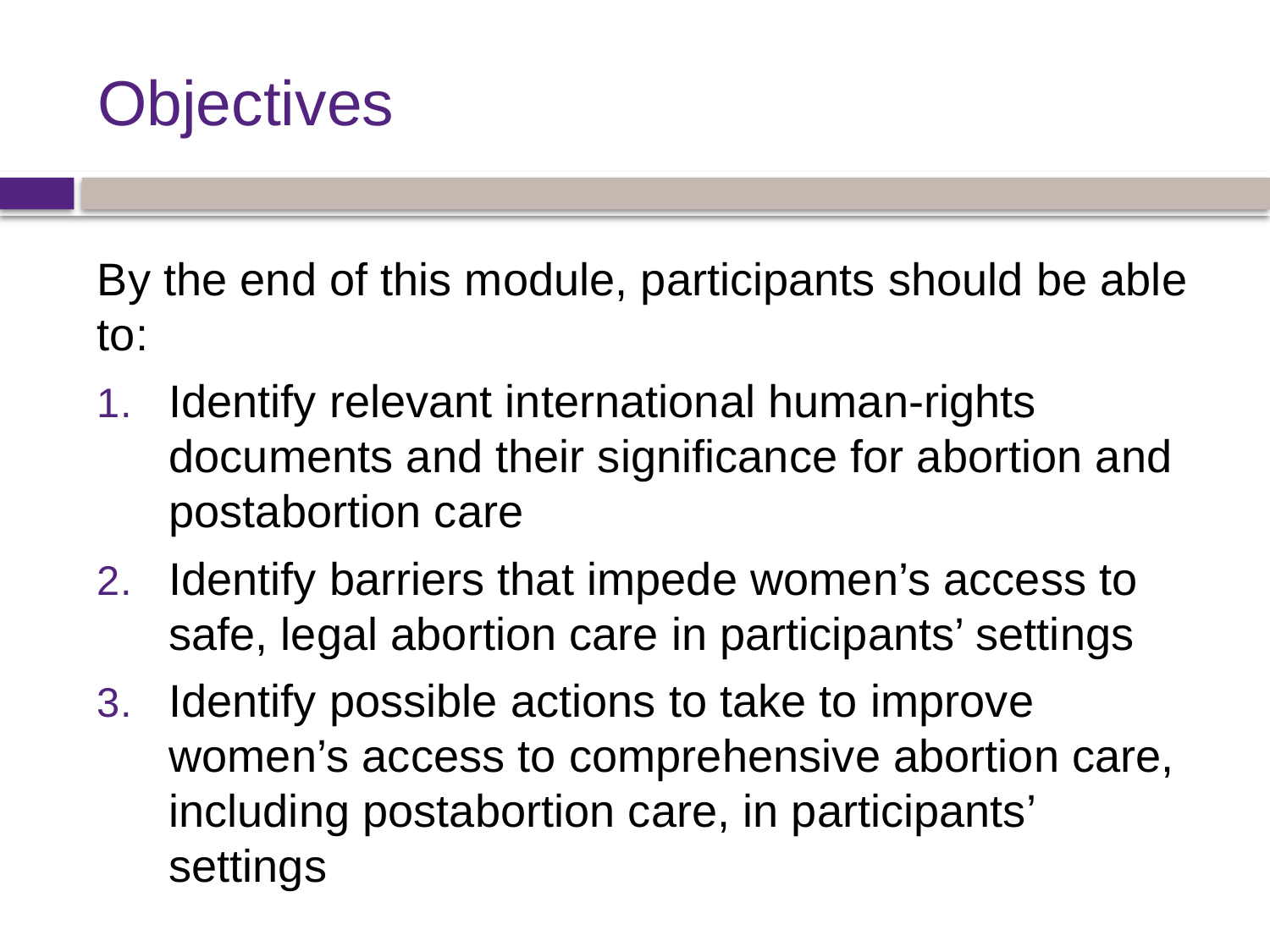

# Objectives
By the end of this module, participants should be able to:
Identify relevant international human-rights documents and their significance for abortion and postabortion care
Identify barriers that impede women’s access to safe, legal abortion care in participants’ settings
Identify possible actions to take to improve women’s access to comprehensive abortion care, including postabortion care, in participants’ settings